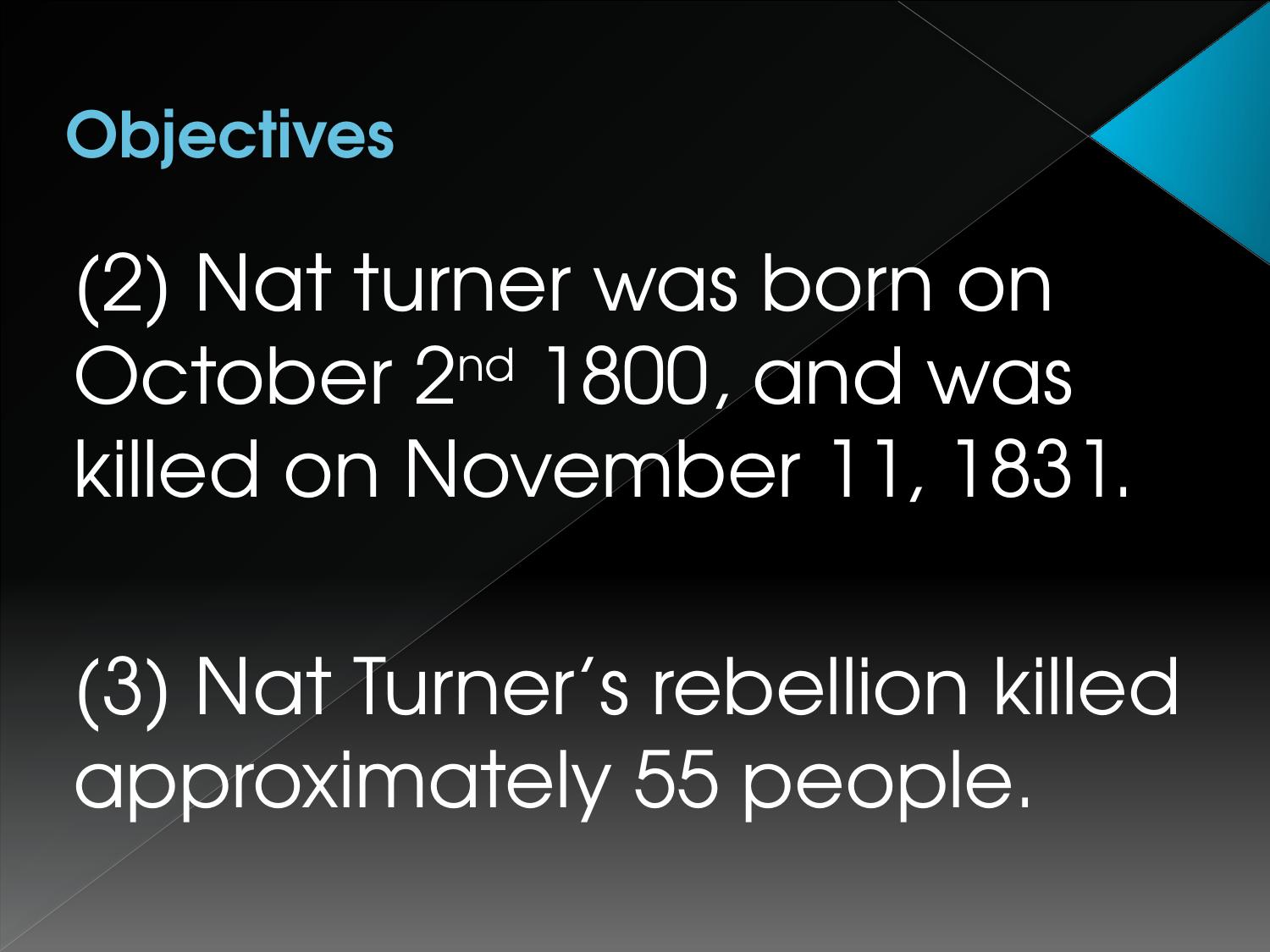

# Objectives
(2) Nat turner was born on October 2nd 1800, and was killed on November 11, 1831.

(3) Nat Turner’s rebellion killed approximately 55 people.